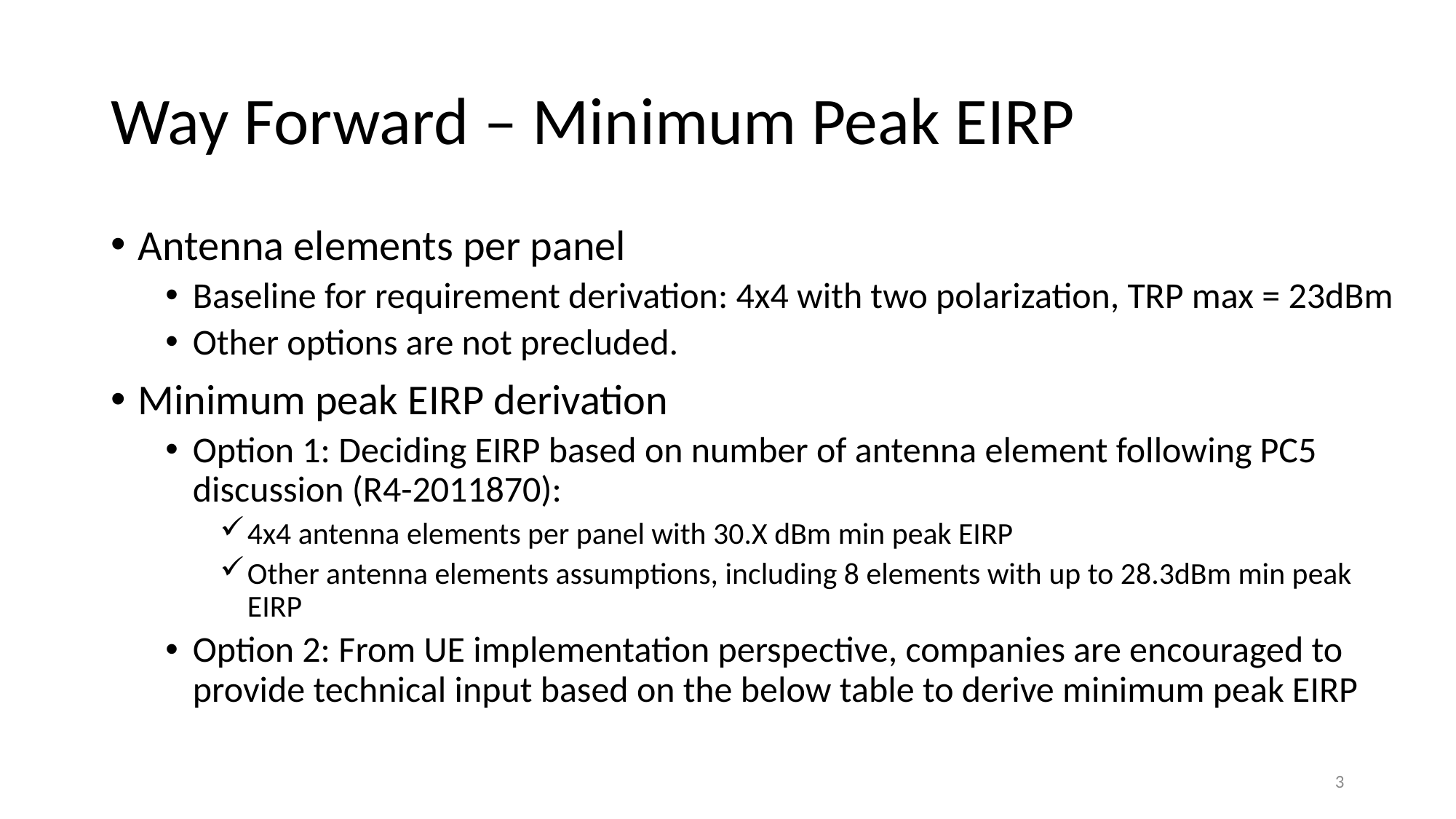

# Way Forward – Minimum Peak EIRP
Antenna elements per panel
Baseline for requirement derivation: 4x4 with two polarization, TRP max = 23dBm
Other options are not precluded.
Minimum peak EIRP derivation
Option 1: Deciding EIRP based on number of antenna element following PC5 discussion (R4-2011870):
4x4 antenna elements per panel with 30.X dBm min peak EIRP
Other antenna elements assumptions, including 8 elements with up to 28.3dBm min peak EIRP
Option 2: From UE implementation perspective, companies are encouraged to provide technical input based on the below table to derive minimum peak EIRP
3